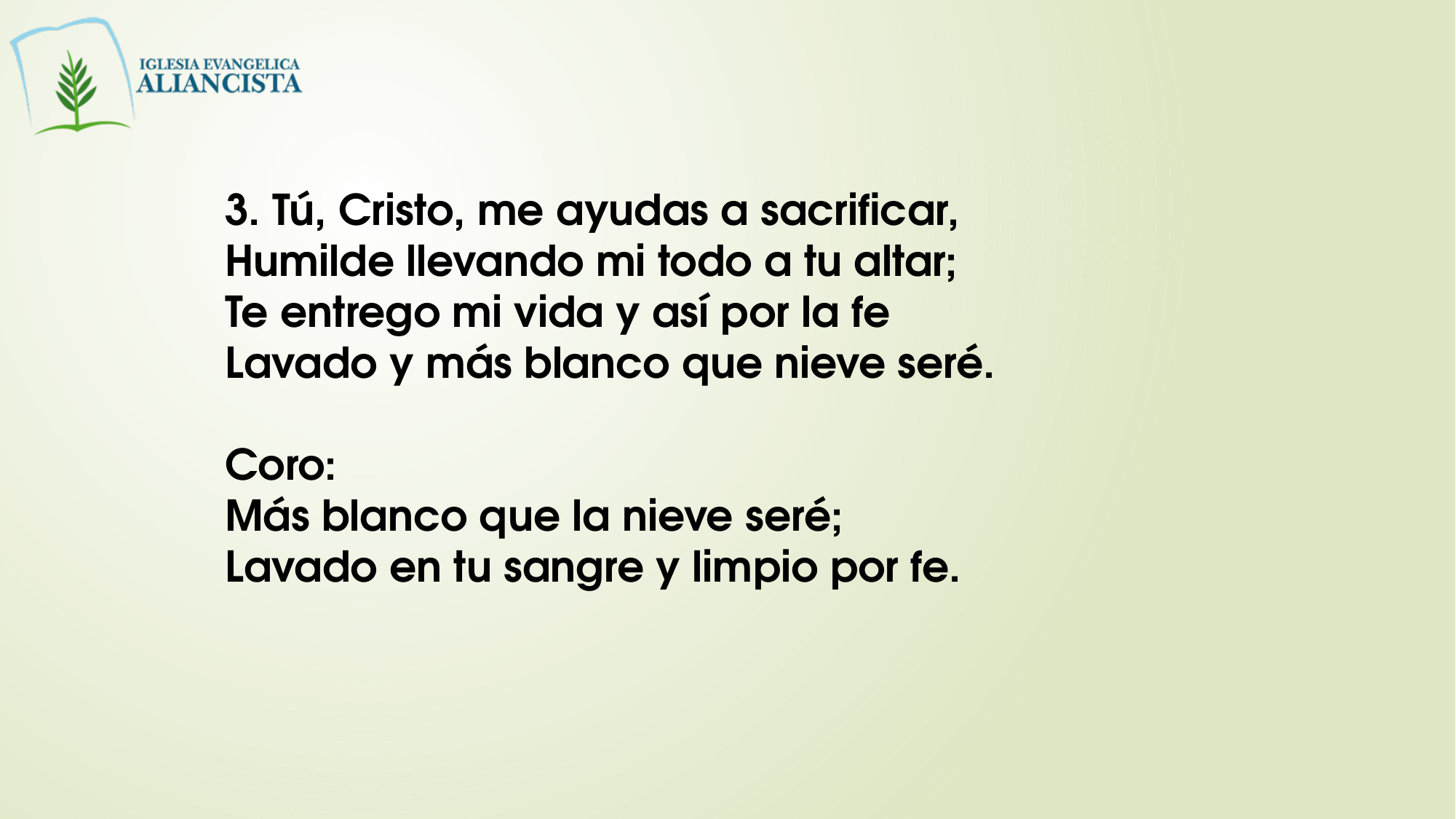

3. Tú, Cristo, me ayudas a sacrificar,
Humilde llevando mi todo a tu altar;
Te entrego mi vida y así por la fe
Lavado y más blanco que nieve seré.

Coro:
Más blanco que la nieve seré;
Lavado en tu sangre y limpio por fe.